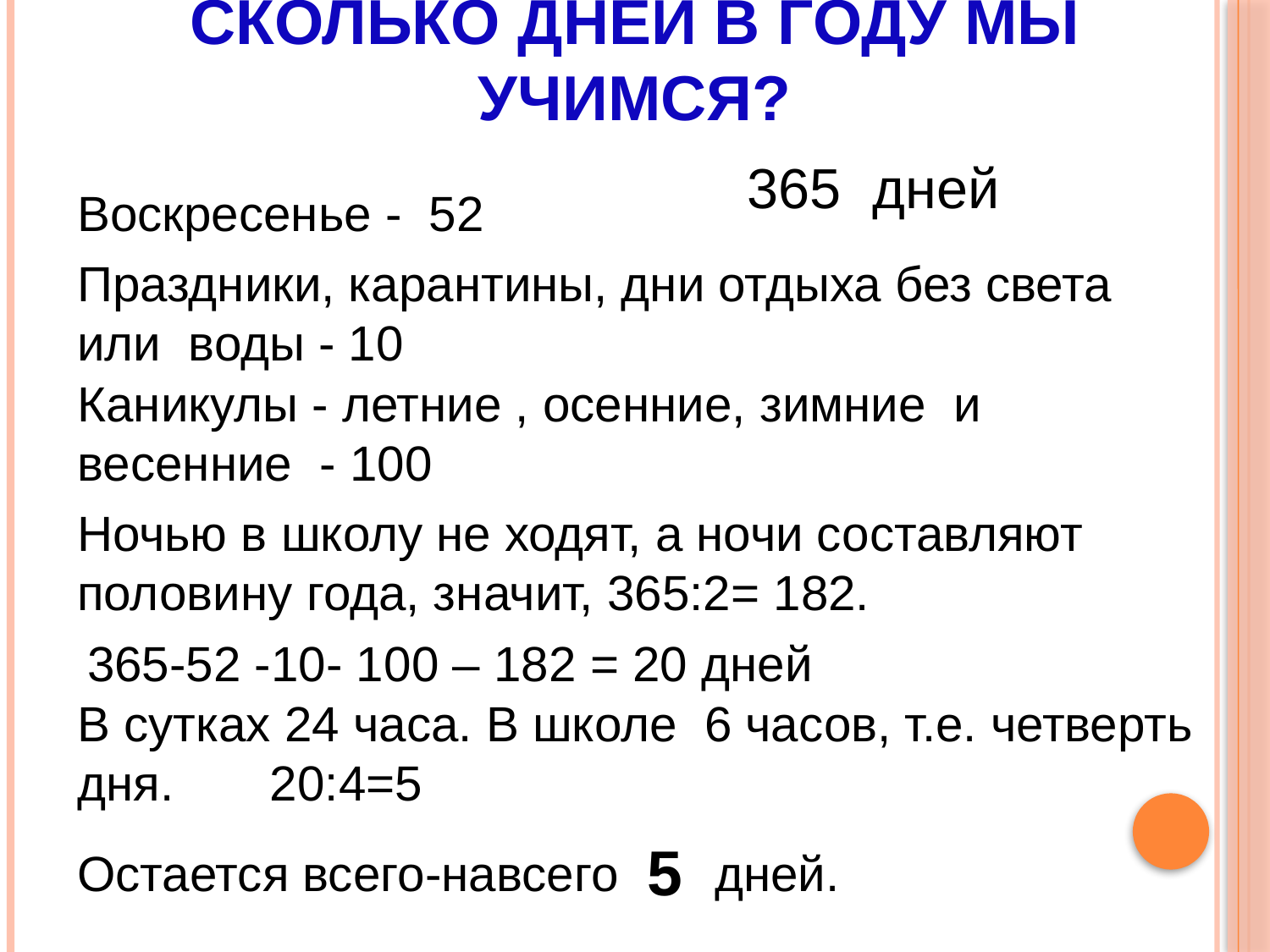

# Сколько дней в году мы учимся?
365  дней
Воскресенье -  52
Праздники, карантины, дни отдыха без света или  воды - 10
Каникулы - летние , осенние, зимние  и весенние  - 100
Ночью в школу не ходят, а ночи составляют половину года, значит, 365:2= 182.
365-52 -10- 100 – 182 = 20 дней
В сутках 24 часа. В школе  6 часов, т.е. четверть дня.       20:4=5
5
Остается всего-навсего       дней.